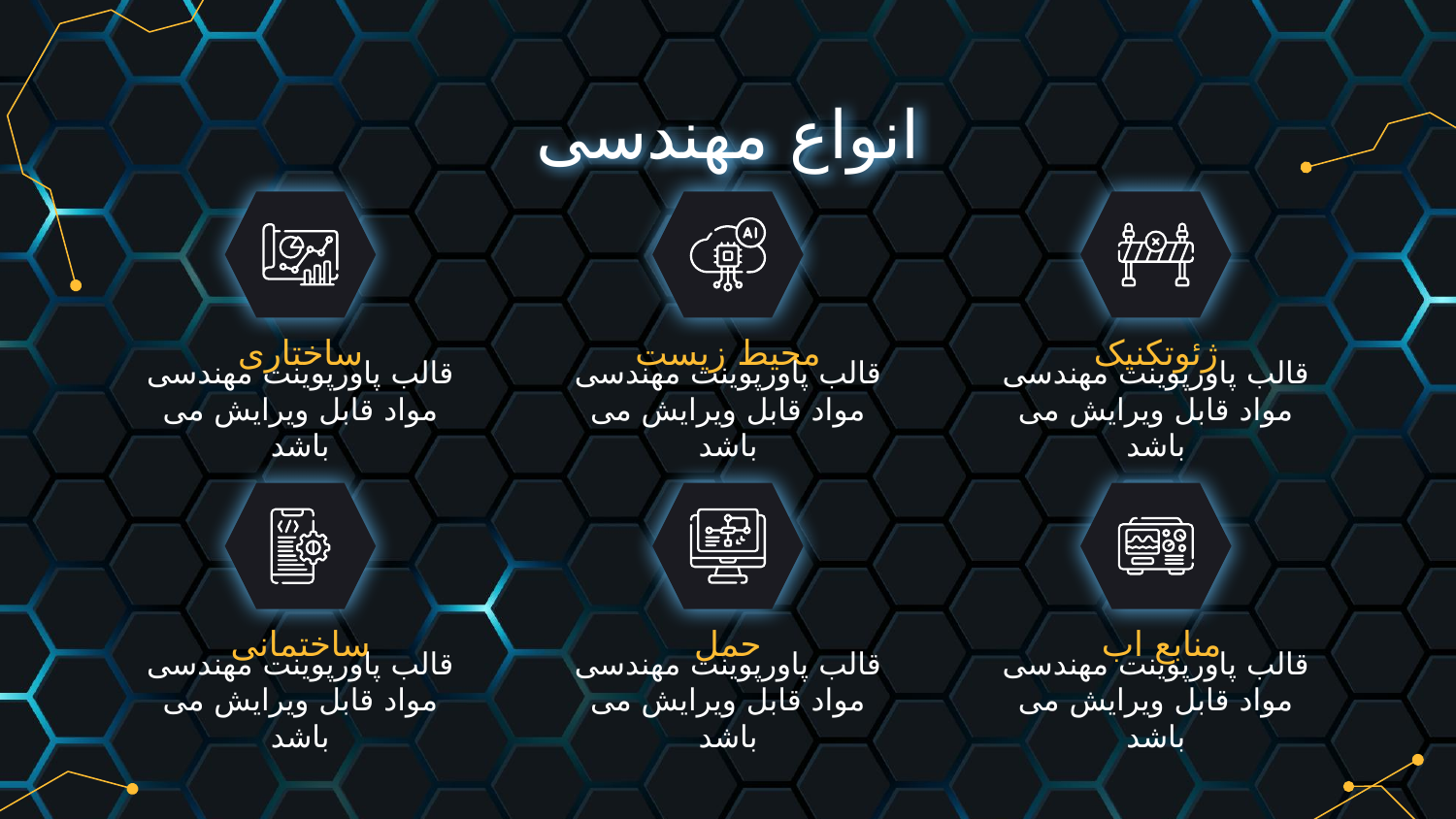

# انواع مهندسی

ساختاری
محیط زیست
ژئوتکنیک
قالب پاورپوینت مهندسی مواد قابل ویرایش می باشد
قالب پاورپوینت مهندسی مواد قابل ویرایش می باشد
قالب پاورپوینت مهندسی مواد قابل ویرایش می باشد

حمل
منابع اب
ساختمانی
قالب پاورپوینت مهندسی مواد قابل ویرایش می باشد
قالب پاورپوینت مهندسی مواد قابل ویرایش می باشد
قالب پاورپوینت مهندسی مواد قابل ویرایش می باشد